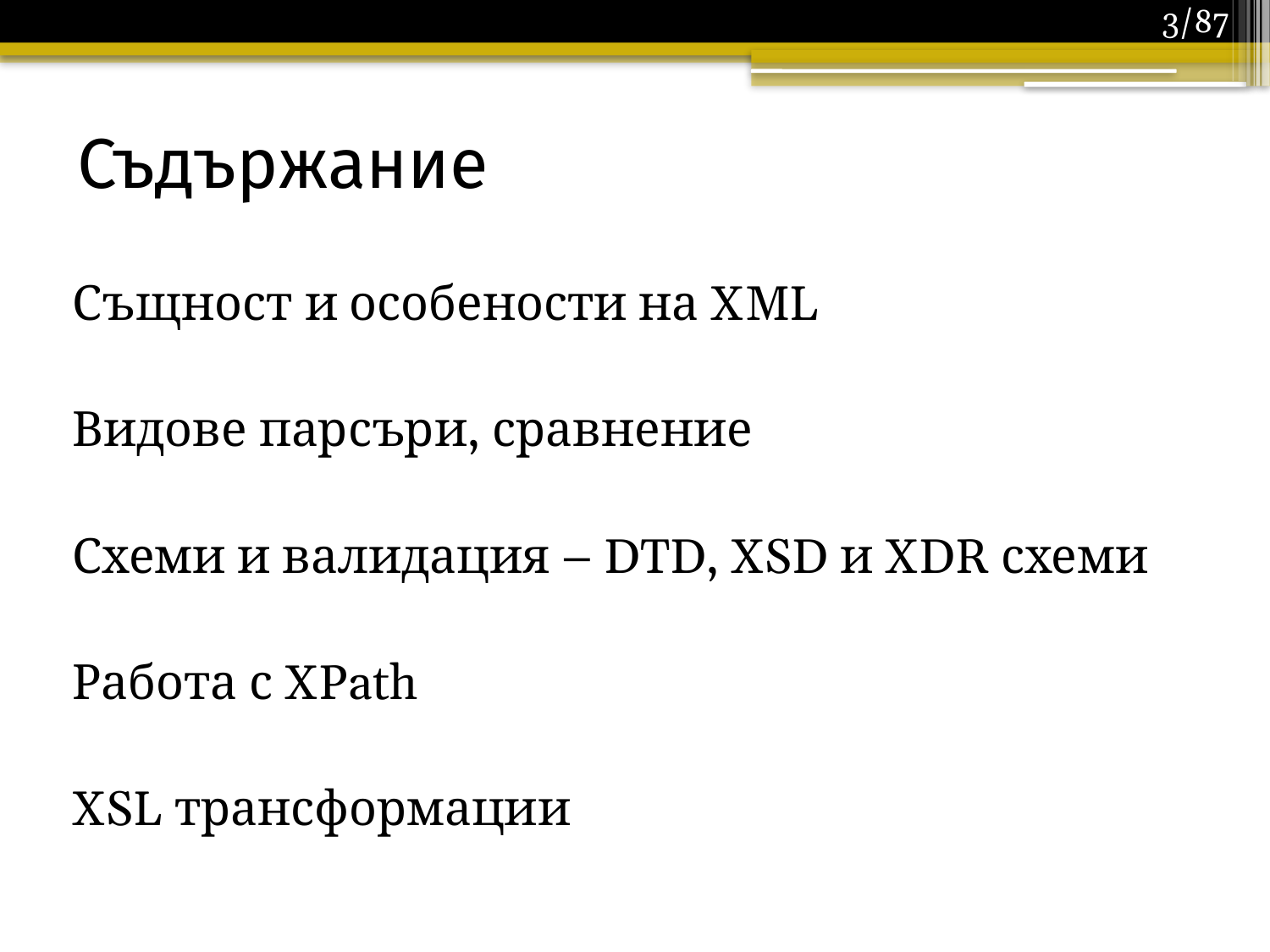

3/87
# Съдържание
Същност и особености на XML

Видове парсъри, сравнение

Схеми и валидация – DTD, XSD и XDR схеми

Работа с XPath

XSL трансформации